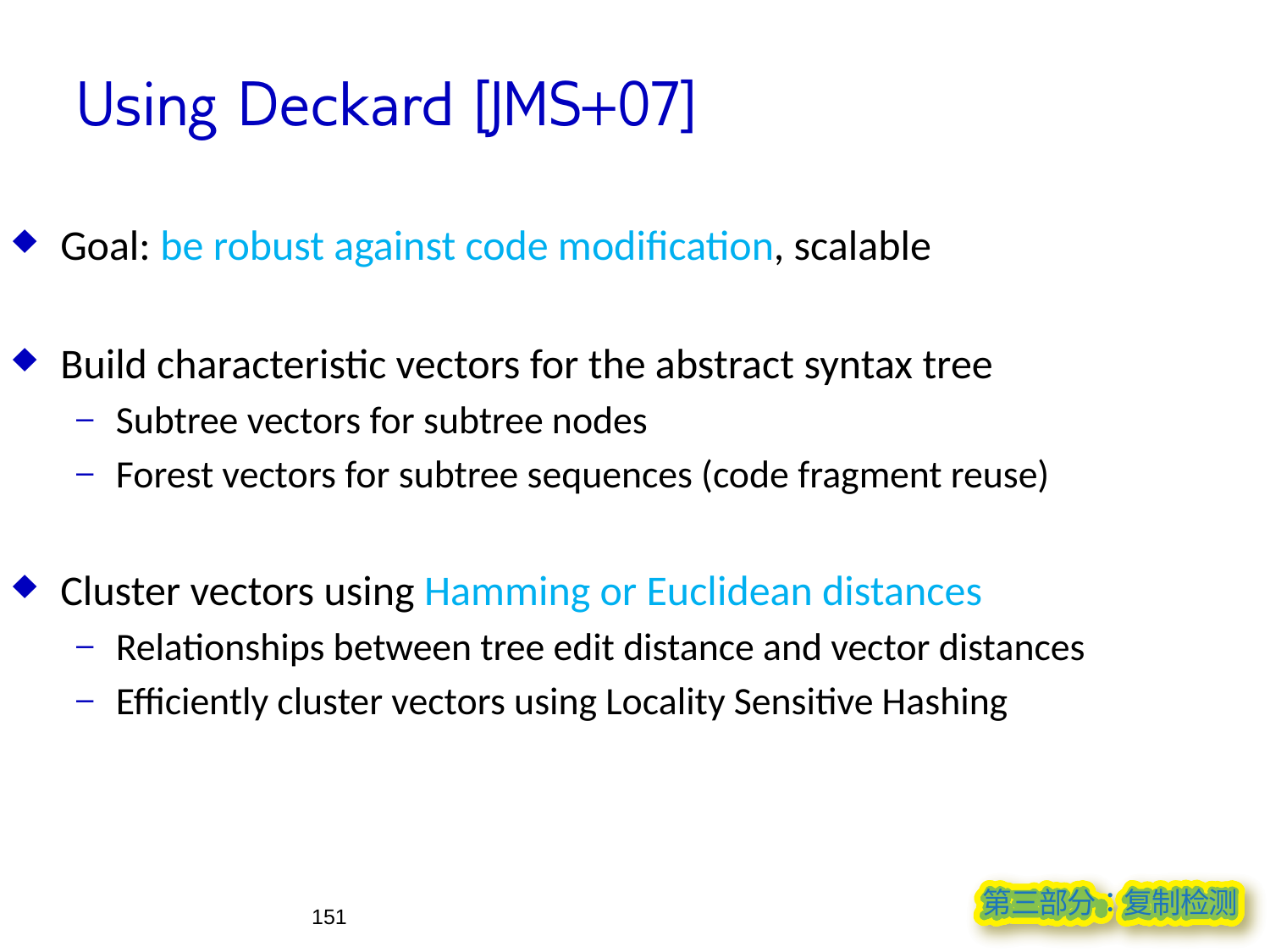

Using Deckard [JMS+07]
Goal: be robust against code modification, scalable

Build characteristic vectors for the abstract syntax tree
Subtree vectors for subtree nodes
Forest vectors for subtree sequences (code fragment reuse)

Cluster vectors using Hamming or Euclidean distances
Relationships between tree edit distance and vector distances
Efficiently cluster vectors using Locality Sensitive Hashing

151